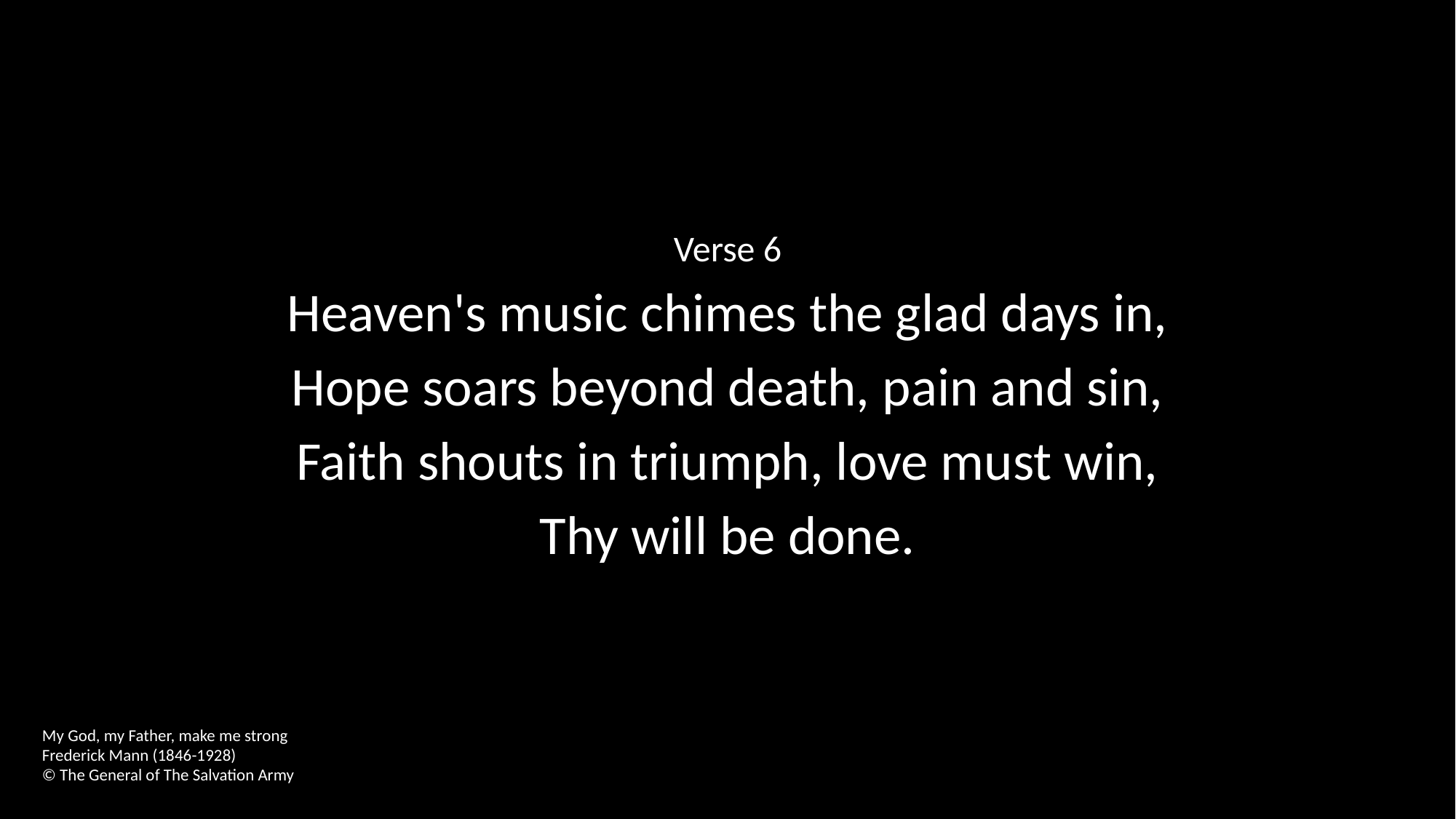

Verse 6
Heaven's music chimes the glad days in,
Hope soars beyond death, pain and sin,
Faith shouts in triumph, love must win,
Thy will be done.
My God, my Father, make me strong
Frederick Mann (1846-1928)
© The General of The Salvation Army